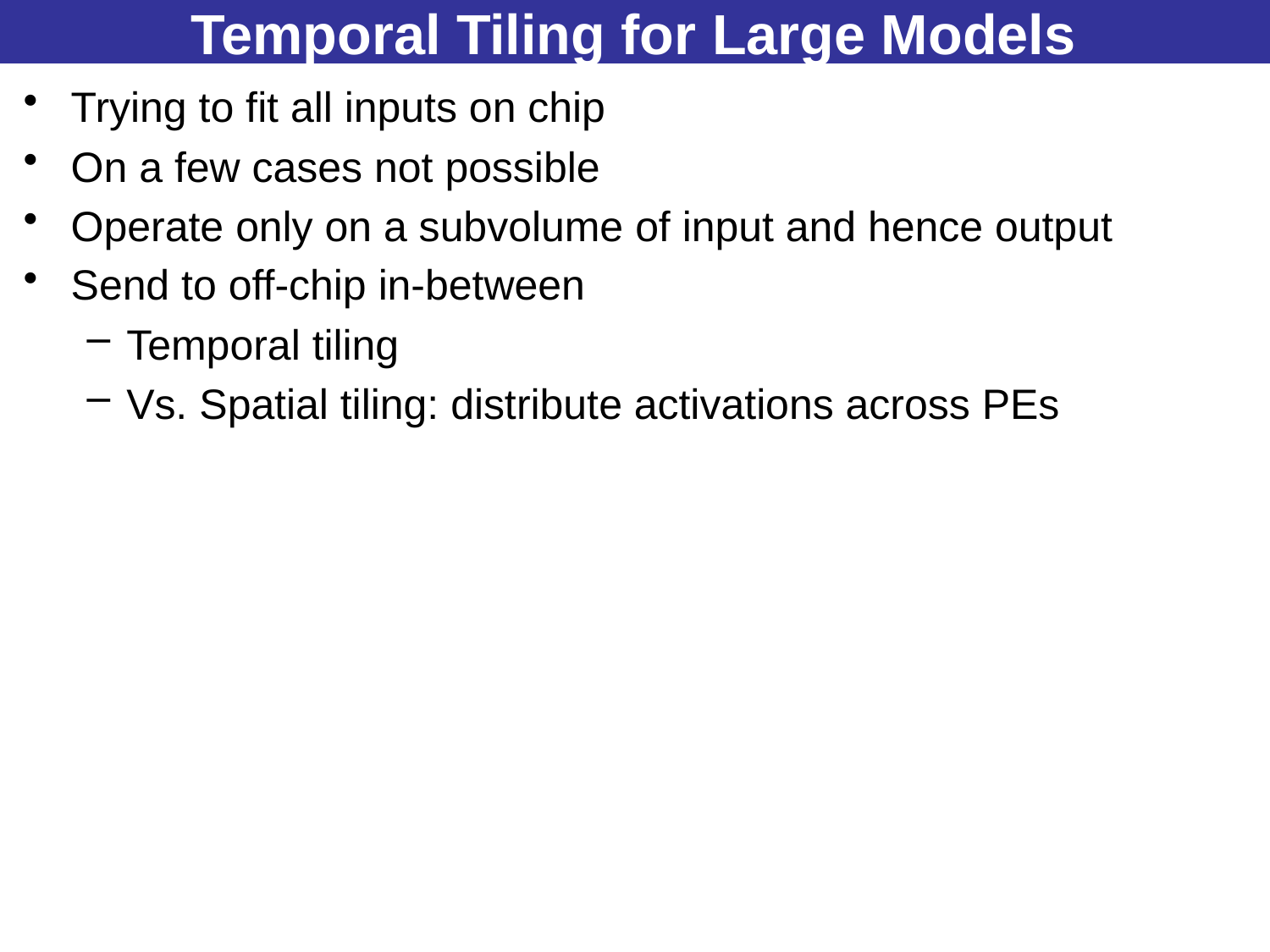

# Temporal Tiling for Large Models
Trying to fit all inputs on chip
On a few cases not possible
Operate only on a subvolume of input and hence output
Send to off-chip in-between
Temporal tiling
Vs. Spatial tiling: distribute activations across PEs